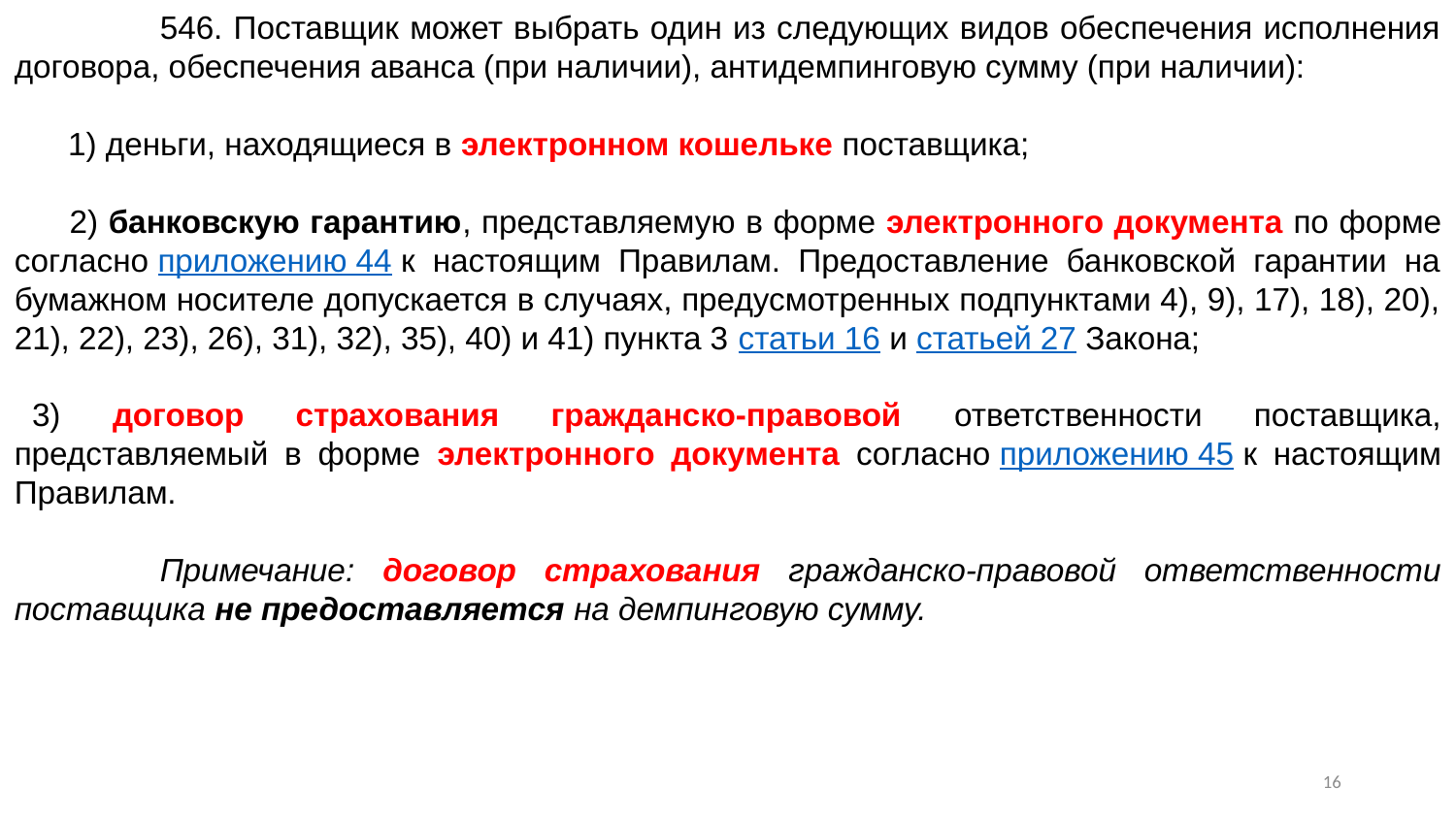

546. Поставщик может выбрать один из следующих видов обеспечения исполнения договора, обеспечения аванса (при наличии), антидемпинговую сумму (при наличии):

      1) деньги, находящиеся в электронном кошельке поставщика;

      2) банковскую гарантию, представляемую в форме электронного документа по форме согласно приложению 44 к настоящим Правилам. Предоставление банковской гарантии на бумажном носителе допускается в случаях, предусмотренных подпунктами 4), 9), 17), 18), 20), 21), 22), 23), 26), 31), 32), 35), 40) и 41) пункта 3 статьи 16 и статьей 27 Закона;

  3) договор страхования гражданско-правовой ответственности поставщика, представляемый в форме электронного документа согласно приложению 45 к настоящим Правилам.

	Примечание: договор страхования гражданско-правовой ответственности поставщика не предоставляется на демпинговую сумму.
16